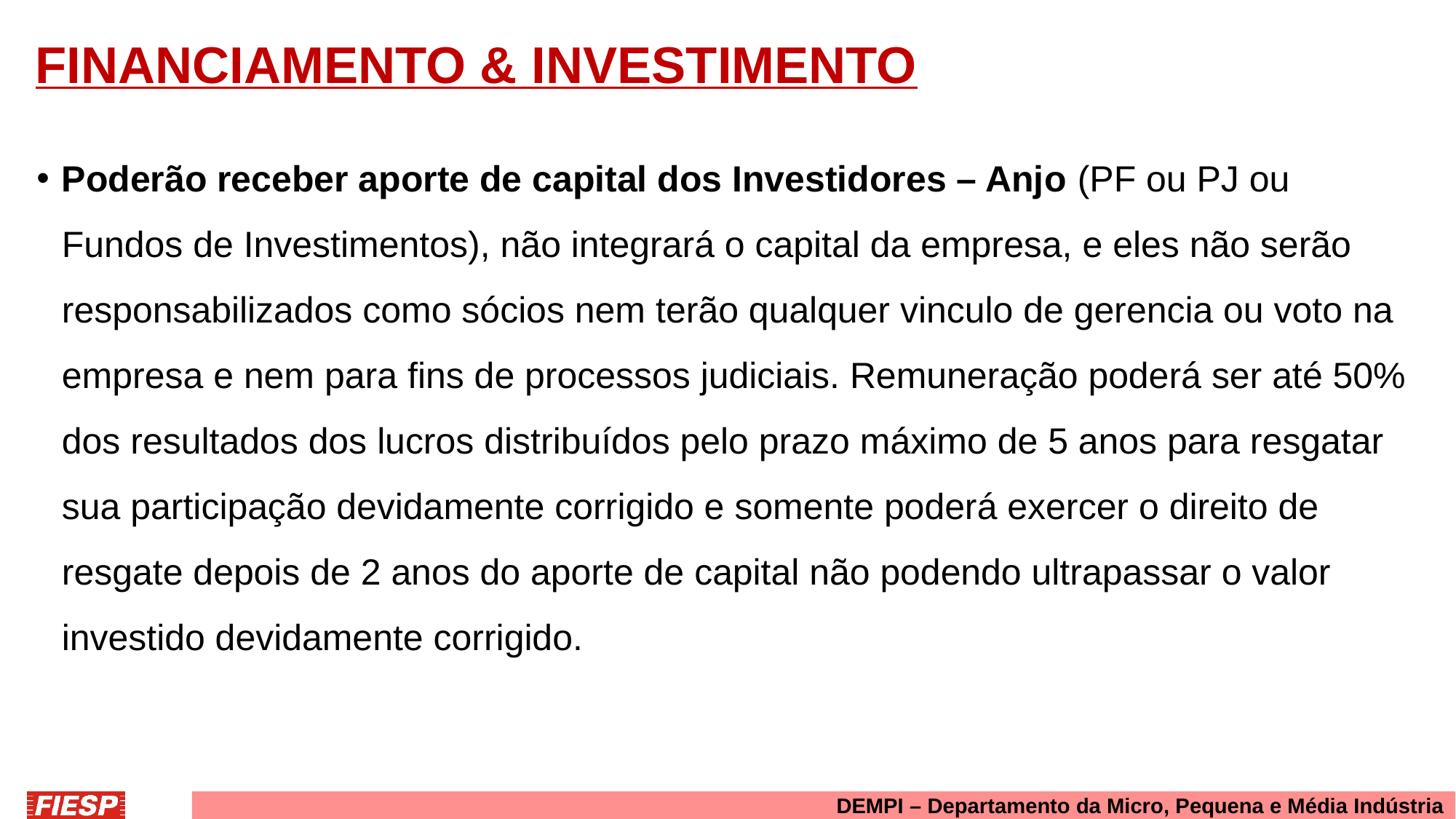

# FINANCIAMENTO & INVESTIMENTO
Poderão receber aporte de capital dos Investidores – Anjo (PF ou PJ ou Fundos de Investimentos), não integrará o capital da empresa, e eles não serão responsabilizados como sócios nem terão qualquer vinculo de gerencia ou voto na empresa e nem para fins de processos judiciais. Remuneração poderá ser até 50% dos resultados dos lucros distribuídos pelo prazo máximo de 5 anos para resgatar sua participação devidamente corrigido e somente poderá exercer o direito de resgate depois de 2 anos do aporte de capital não podendo ultrapassar o valor investido devidamente corrigido.
DEMPI – Departamento da Micro, Pequena e Média Indústria